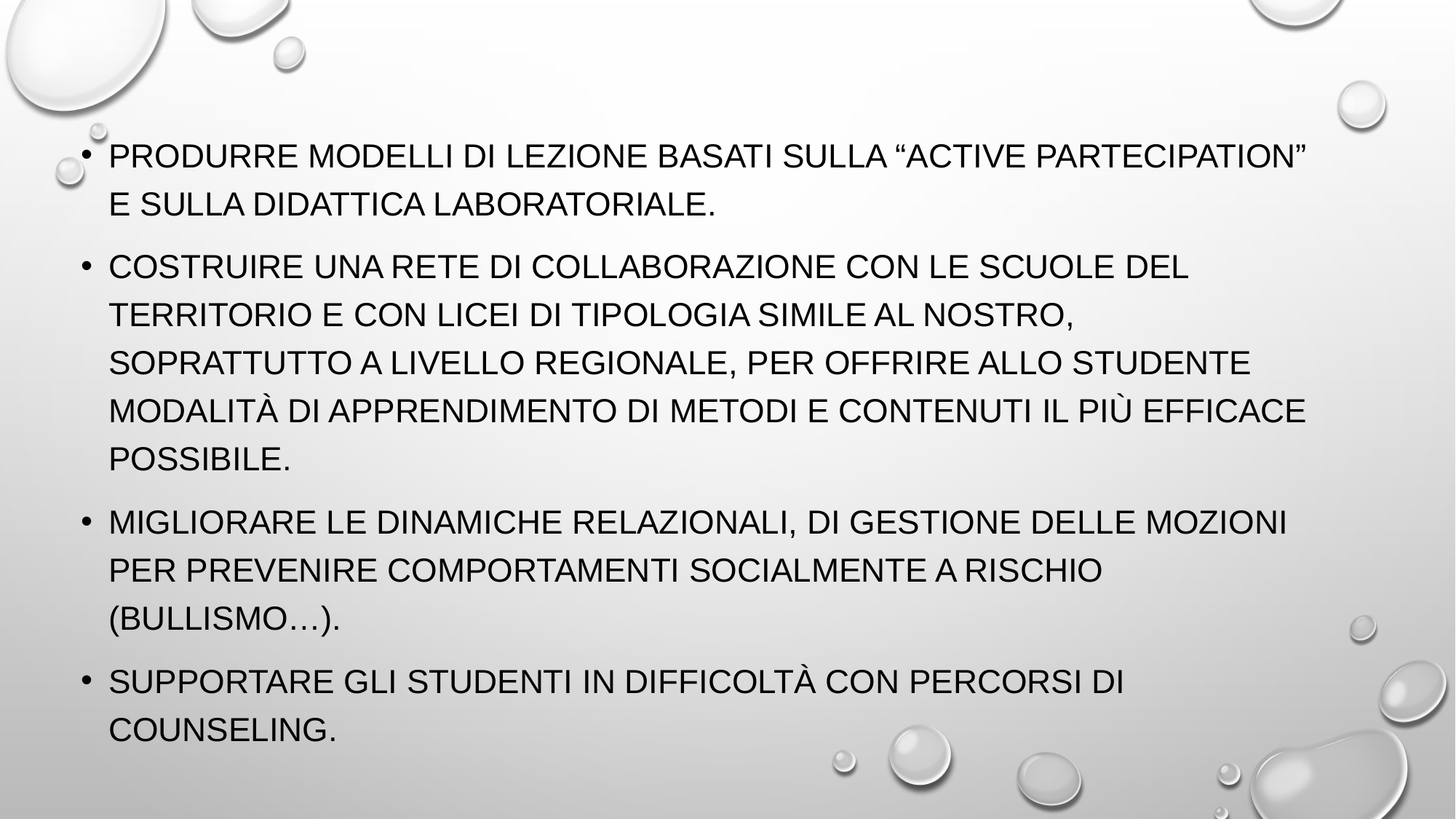

Produrre modelli di lezione basati sulla “active partecipation” e sulla didattica laboratoriale.
Costruire una rete di collaborazione con le scuole del territorio e con licei di tipologia simile al nostro, soprattutto a livello regionale, per offrire allo studente modalità di apprendimento di metodi e contenuti il più efficace possibile.
Migliorare le dinamiche relazionali, di gestione delle mozioni per prevenire comportamenti socialmente a rischio (bullismo…).
Supportare gli studenti in difficoltà con percorsi di counseling.
Migliorare le strategie didattiche dei docenti.